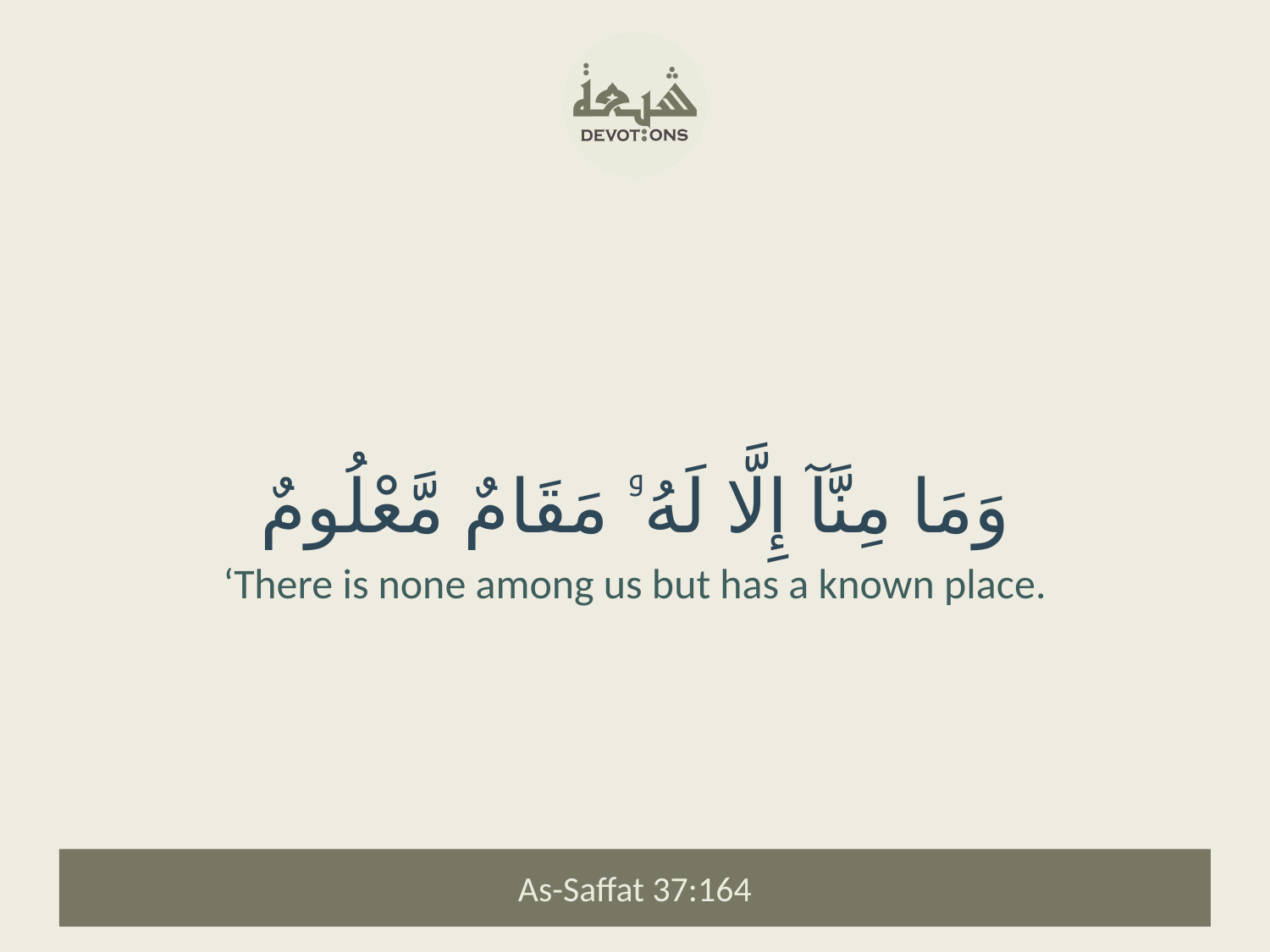

وَمَا مِنَّآ إِلَّا لَهُۥ مَقَامٌ مَّعْلُومٌ
‘There is none among us but has a known place.
As-Saffat 37:164